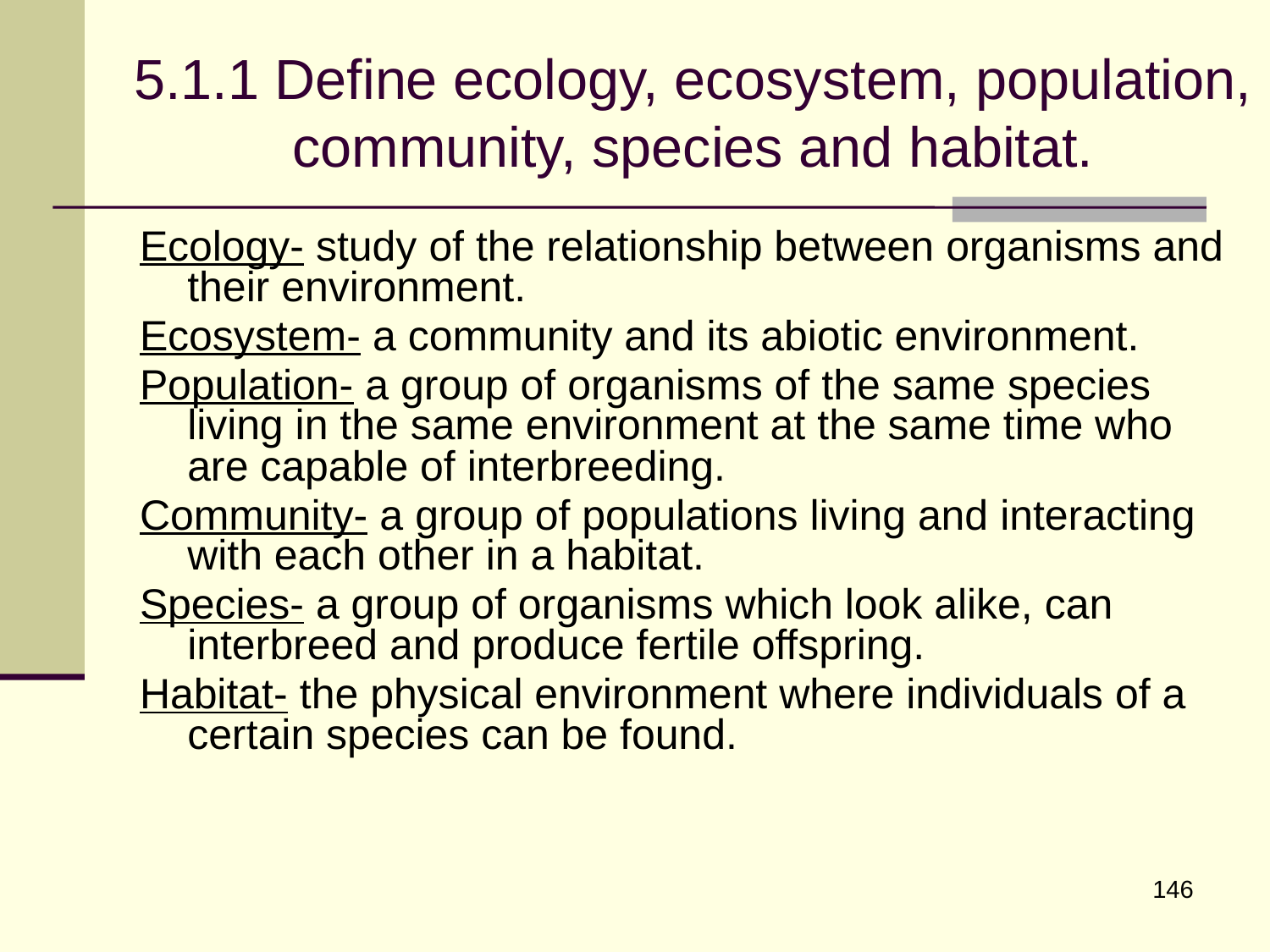

# 5.1.1 Define ecology, ecosystem, population, community, species and habitat.
Ecology- study of the relationship between organisms and their environment.
Ecosystem- a community and its abiotic environment.
Population- a group of organisms of the same species living in the same environment at the same time who are capable of interbreeding.
Community- a group of populations living and interacting with each other in a habitat.
Species- a group of organisms which look alike, can interbreed and produce fertile offspring.
Habitat- the physical environment where individuals of a certain species can be found.

146